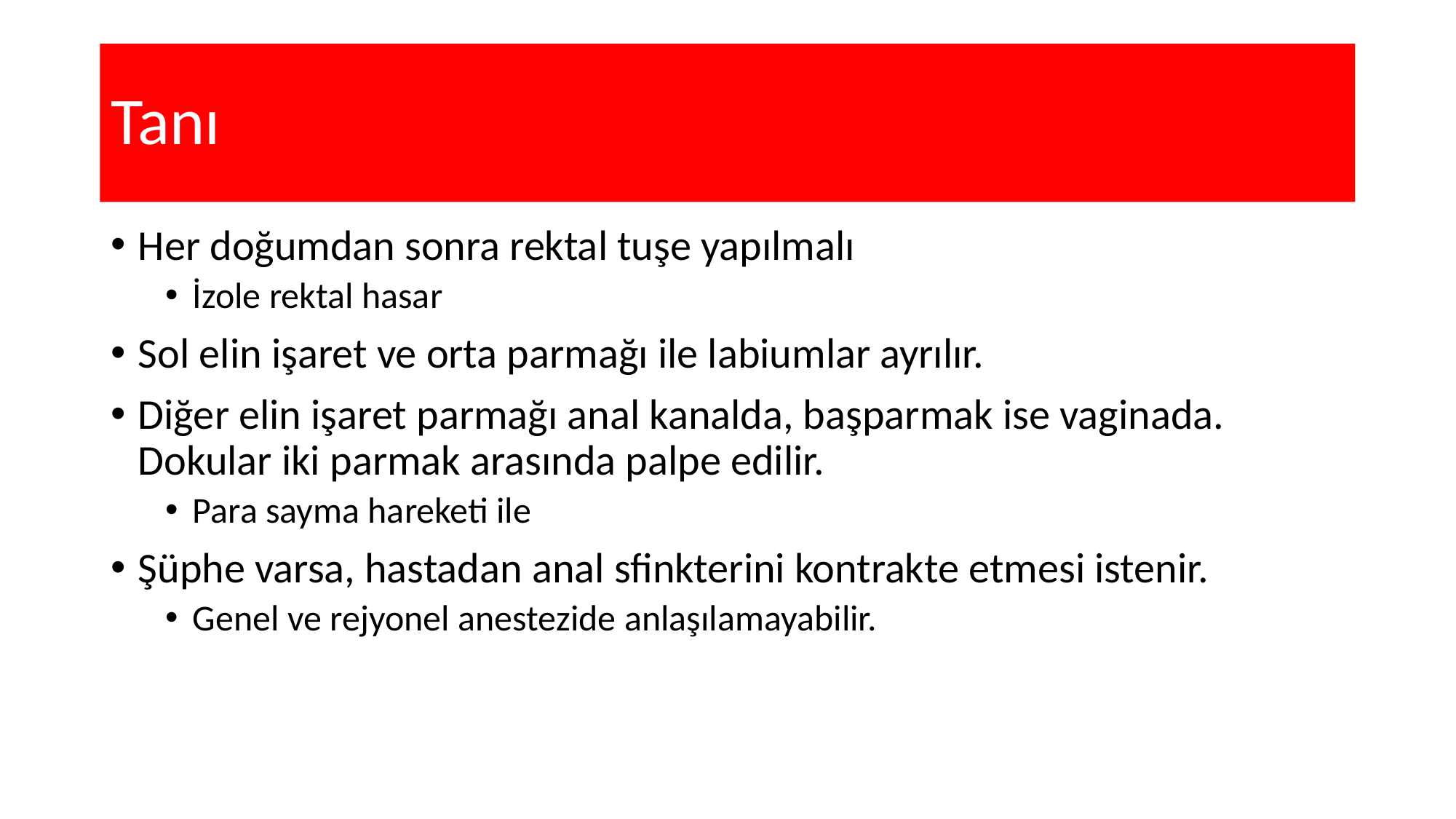

# Tanı
Her doğumdan sonra rektal tuşe yapılmalı
İzole rektal hasar
Sol elin işaret ve orta parmağı ile labiumlar ayrılır.
Diğer elin işaret parmağı anal kanalda, başparmak ise vaginada. Dokular iki parmak arasında palpe edilir.
Para sayma hareketi ile
Şüphe varsa, hastadan anal sfinkterini kontrakte etmesi istenir.
Genel ve rejyonel anestezide anlaşılamayabilir.